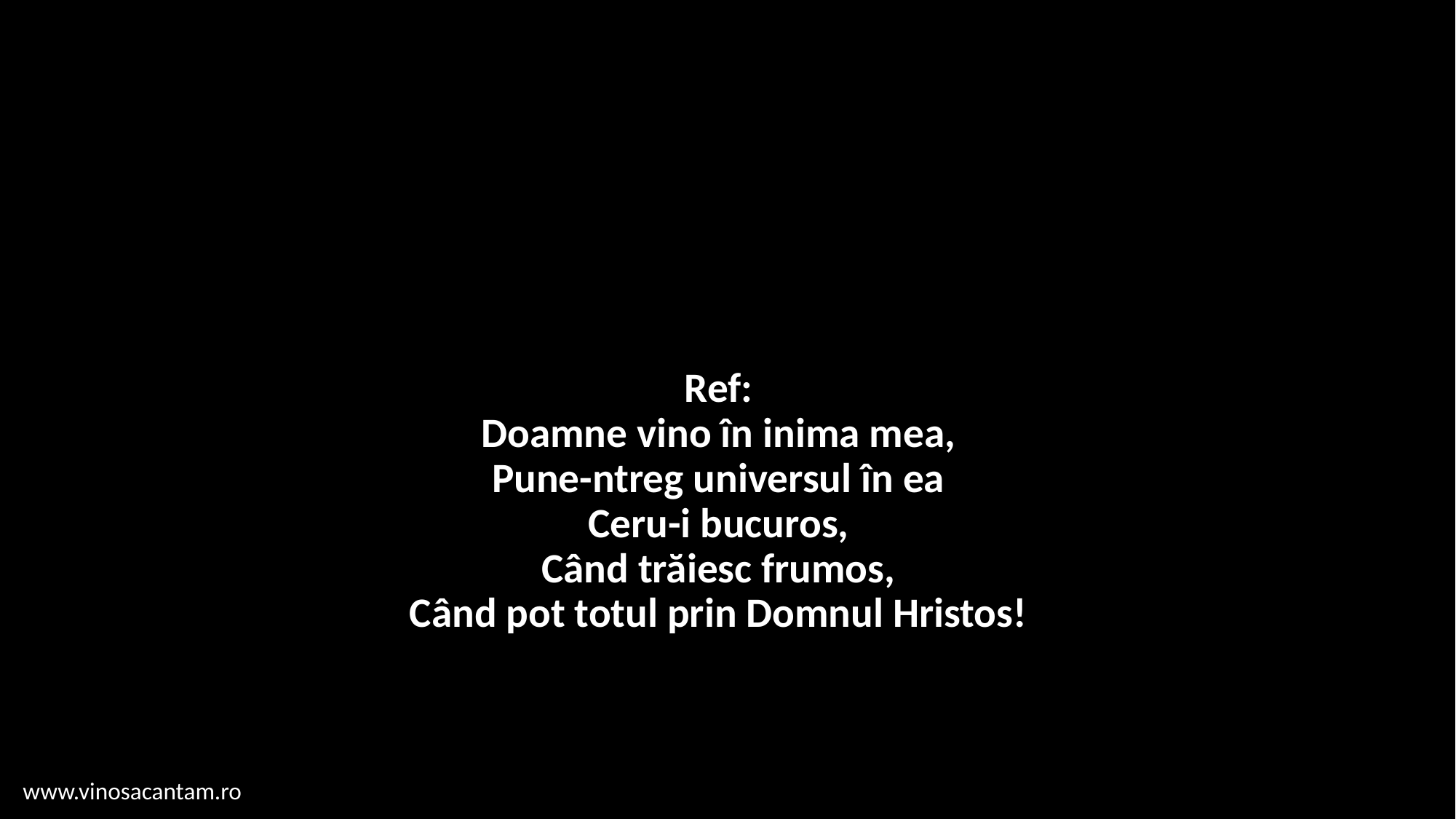

# Ref: Doamne vino în inima mea, Pune-ntreg universul în ea Ceru-i bucuros, Când trăiesc frumos, Când pot totul prin Domnul Hristos!
www.vinosacantam.ro